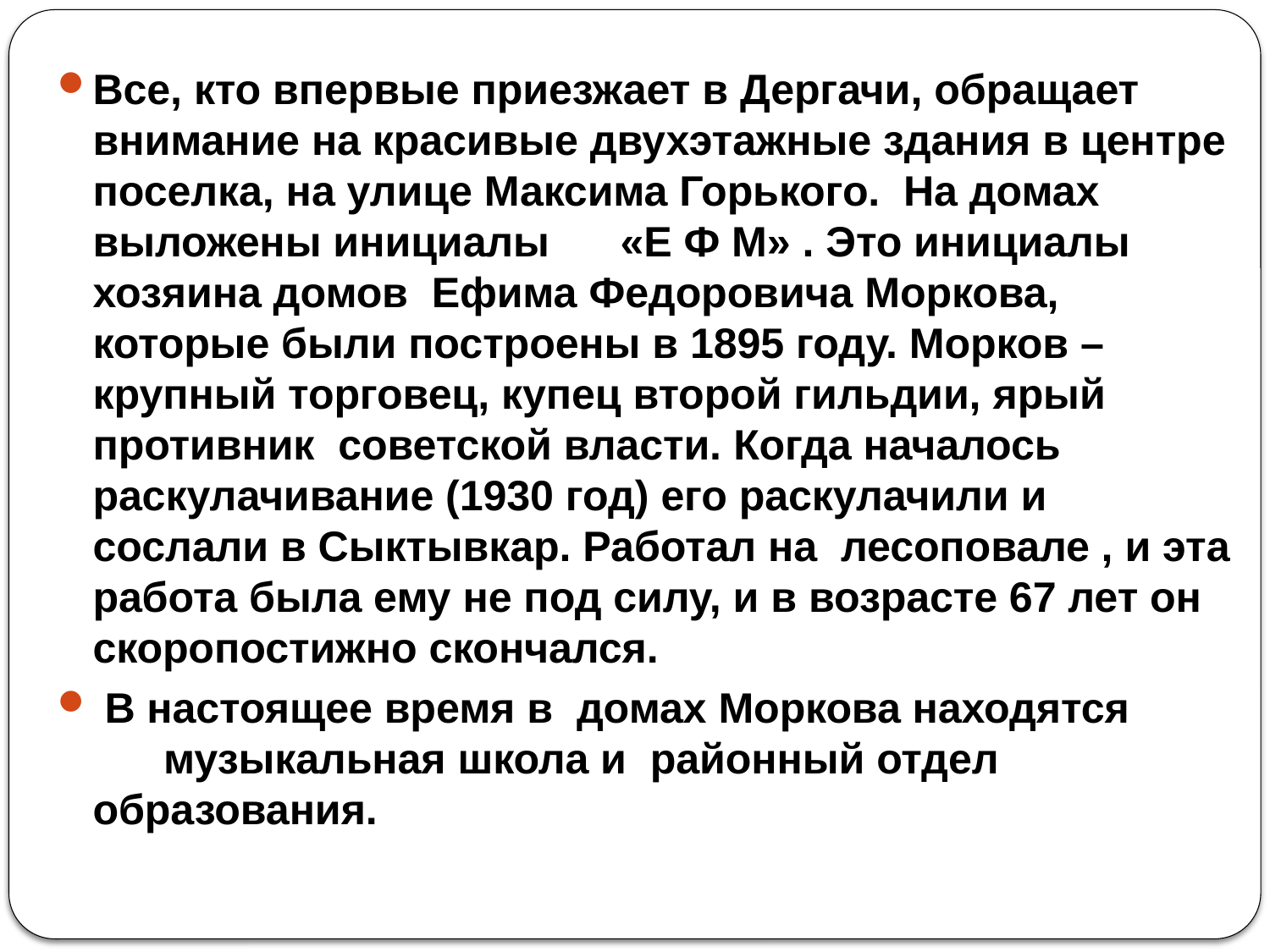

#
Все, кто впервые приезжает в Дергачи, обращает внимание на красивые двухэтажные здания в центре поселка, на улице Максима Горького.  На домах выложены инициалы      «Е Ф М» . Это инициалы хозяина домов  Ефима Федоровича Моркова, которые были построены в 1895 году. Морков – крупный торговец, купец второй гильдии, ярый  противник  советской власти. Когда началось раскулачивание (1930 год) его раскулачили и сослали в Сыктывкар. Работал на  лесоповале , и эта работа была ему не под силу, и в возрасте 67 лет он скоропостижно скончался.
 В настоящее время в  домах Моркова находятся               музыкальная школа и  районный отдел образования.